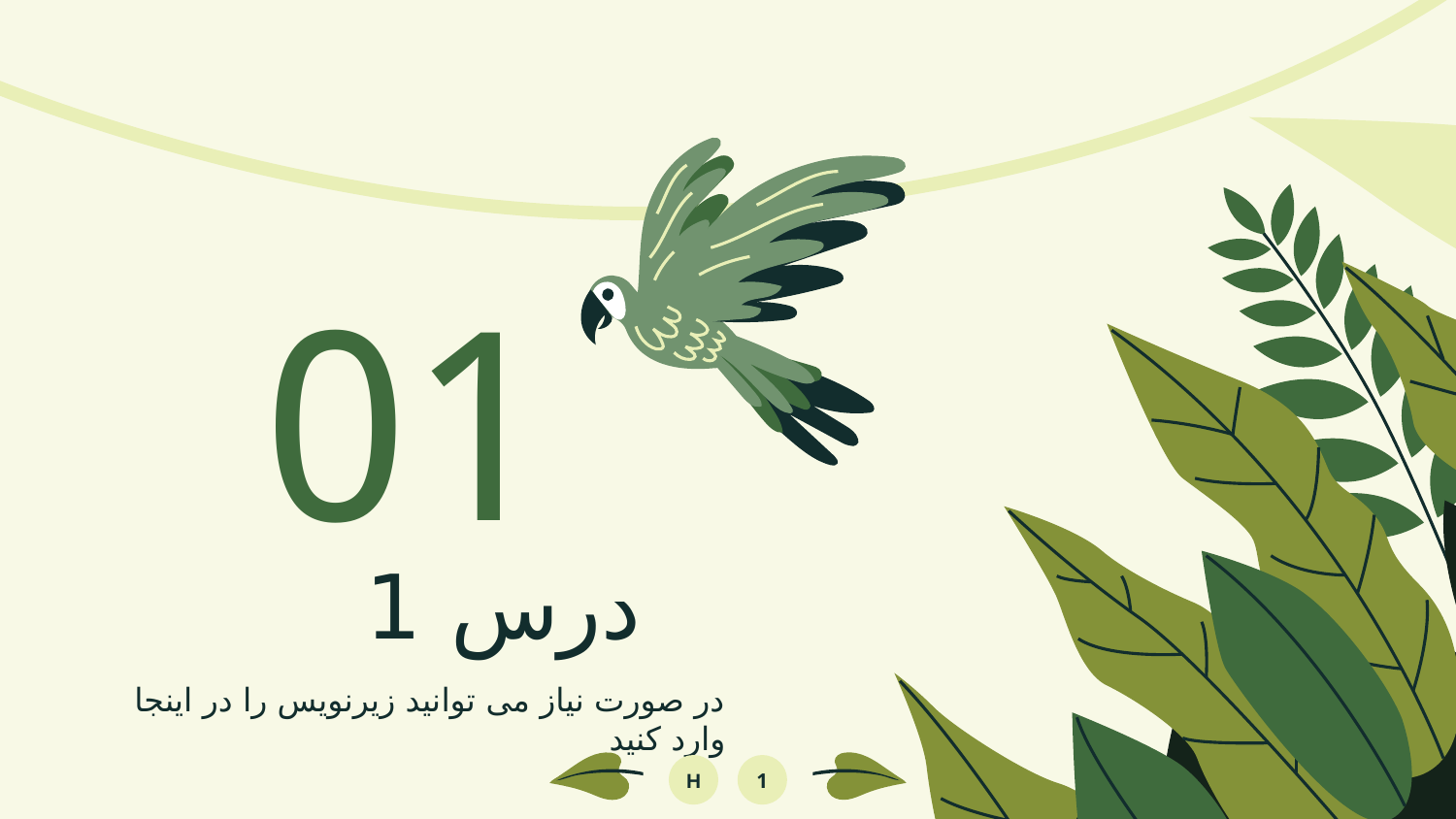

01
# درس 1
در صورت نیاز می توانید زیرنویس را در اینجا وارد کنید

H
1